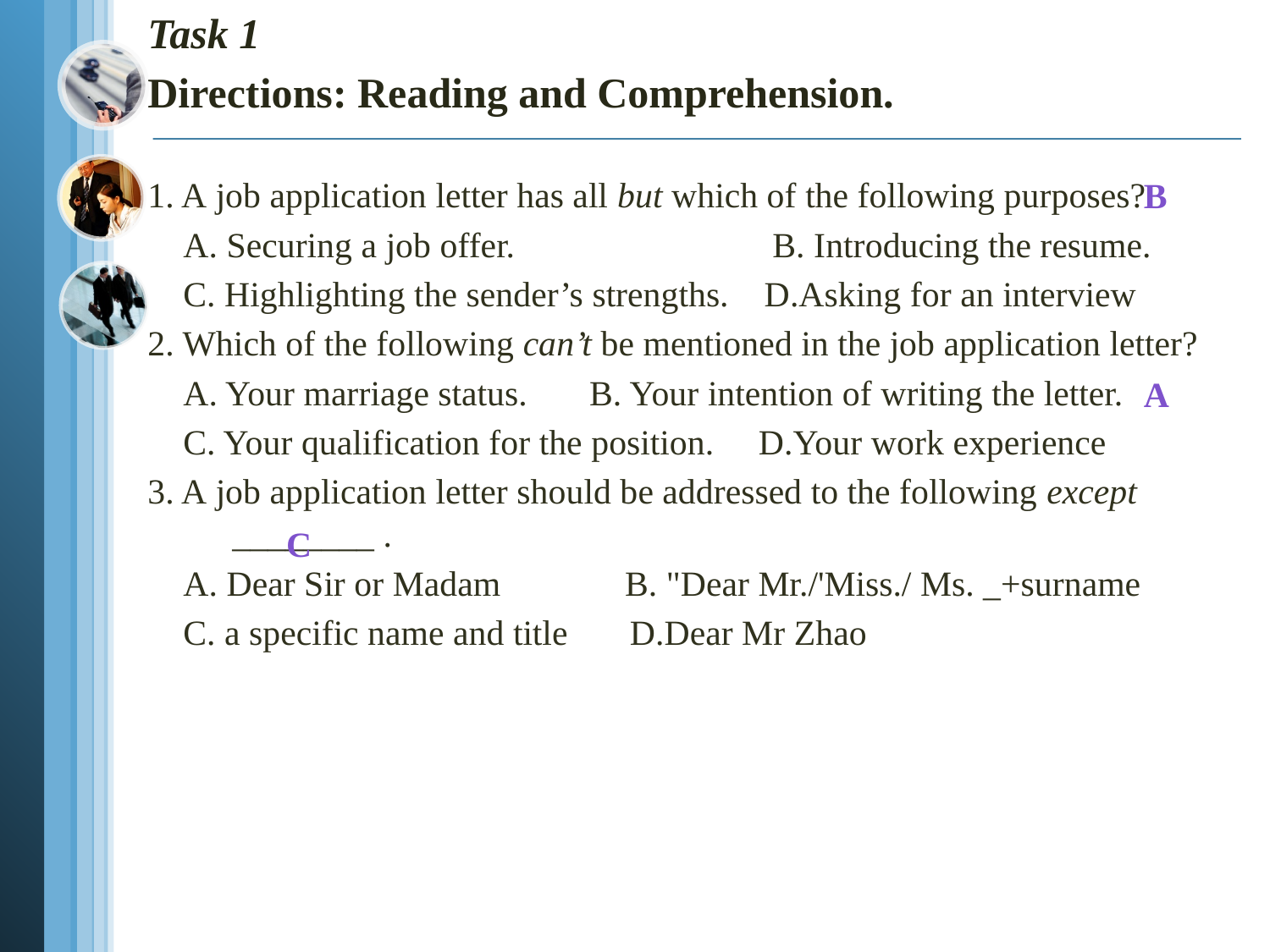

Task 1
Directions: Reading and Comprehension.

1. A job application letter has all but which of the following purposes?
    A. Securing a job offer.                             B. Introducing the resume.
    C. Highlighting the sender’s strengths.    D.Asking for an interview
2. Which of the following can’t be mentioned in the job application letter?
    A. Your marriage status.       B. Your intention of writing the letter.
    C. Your qualification for the position.     D.Your work experience
3. A job application letter should be addressed to the following except ________ .
    A. Dear Sir or Madam              B. "Dear Mr./'Miss./ Ms. _+surname
    C. a specific name and title       D.Dear Mr Zhao
 B
 A
 C